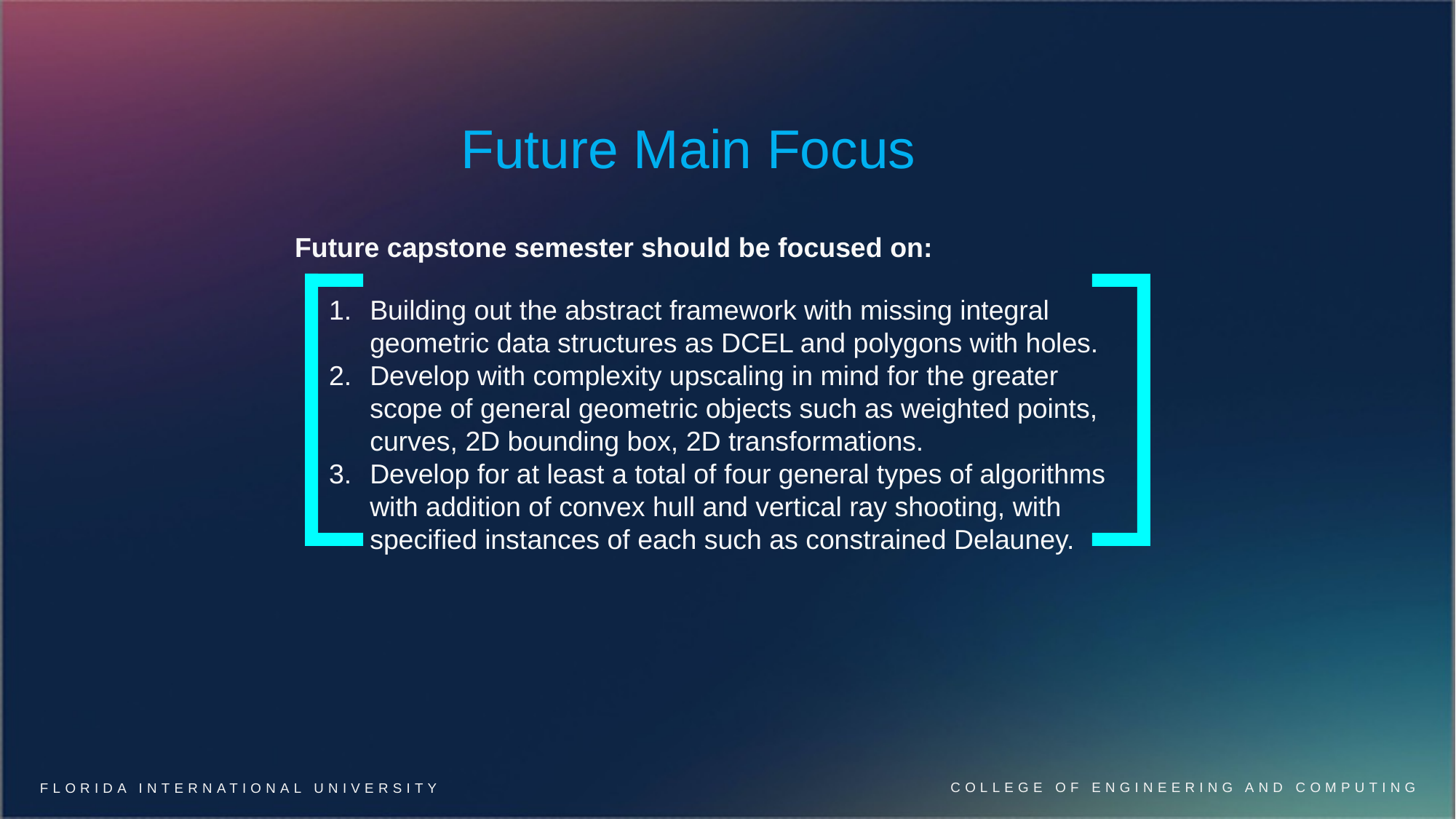

Future Main Focus
Future capstone semester should be focused on:

Building out the abstract framework with missing integral geometric data structures as DCEL and polygons with holes.
Develop with complexity upscaling in mind for the greater scope of general geometric objects such as weighted points, curves, 2D bounding box, 2D transformations.
Develop for at least a total of four general types of algorithms with addition of convex hull and vertical ray shooting, with specified instances of each such as constrained Delauney.